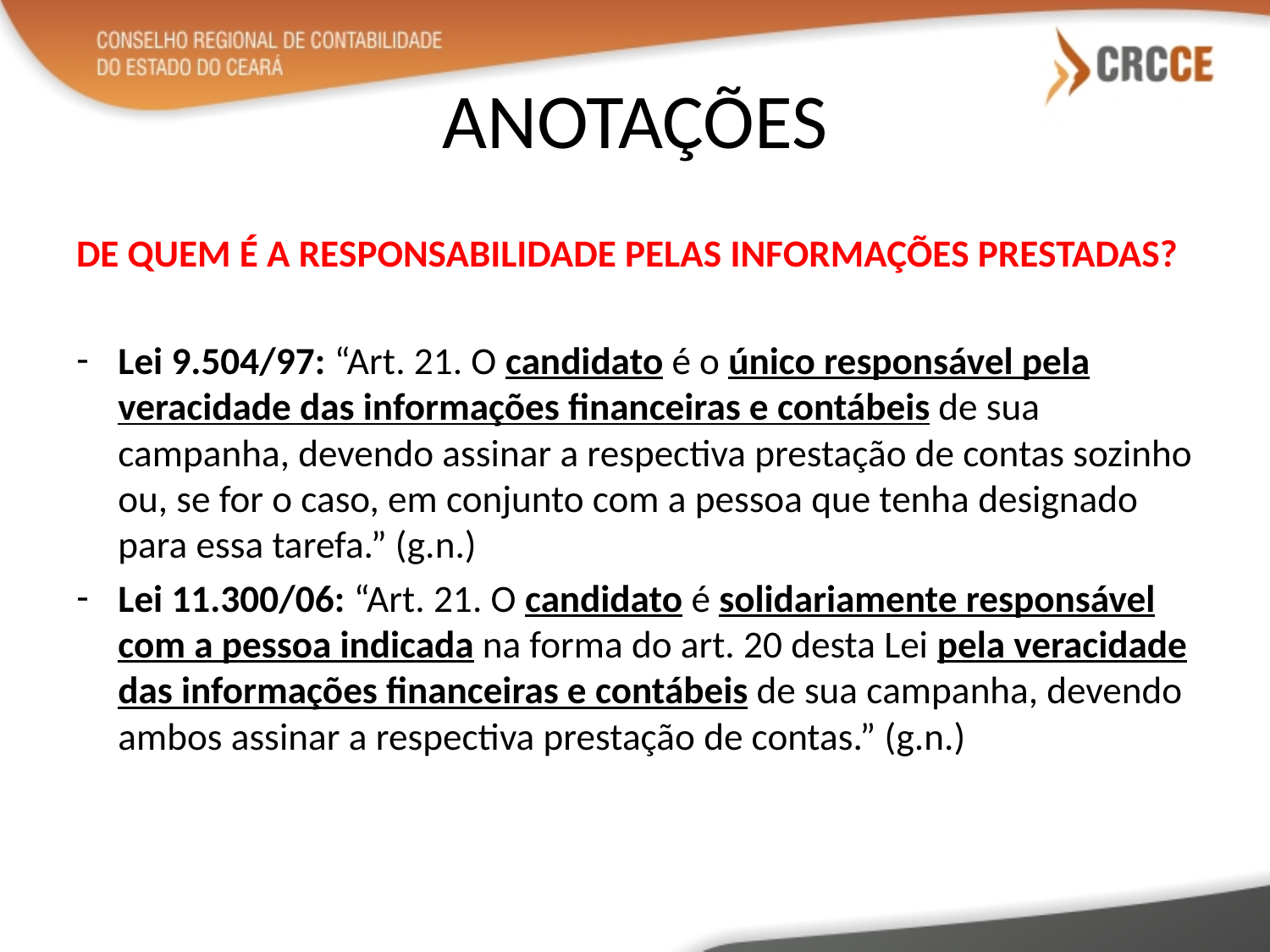

# ANOTAÇÕES
DE QUEM É A RESPONSABILIDADE PELAS INFORMAÇÕES PRESTADAS?

Lei 9.504/97: “Art. 21. O candidato é o único responsável pela veracidade das informações financeiras e contábeis de sua campanha, devendo assinar a respectiva prestação de contas sozinho ou, se for o caso, em conjunto com a pessoa que tenha designado para essa tarefa.” (g.n.)
Lei 11.300/06: “Art. 21. O candidato é solidariamente responsável com a pessoa indicada na forma do art. 20 desta Lei pela veracidade das informações financeiras e contábeis de sua campanha, devendo ambos assinar a respectiva prestação de contas.” (g.n.)